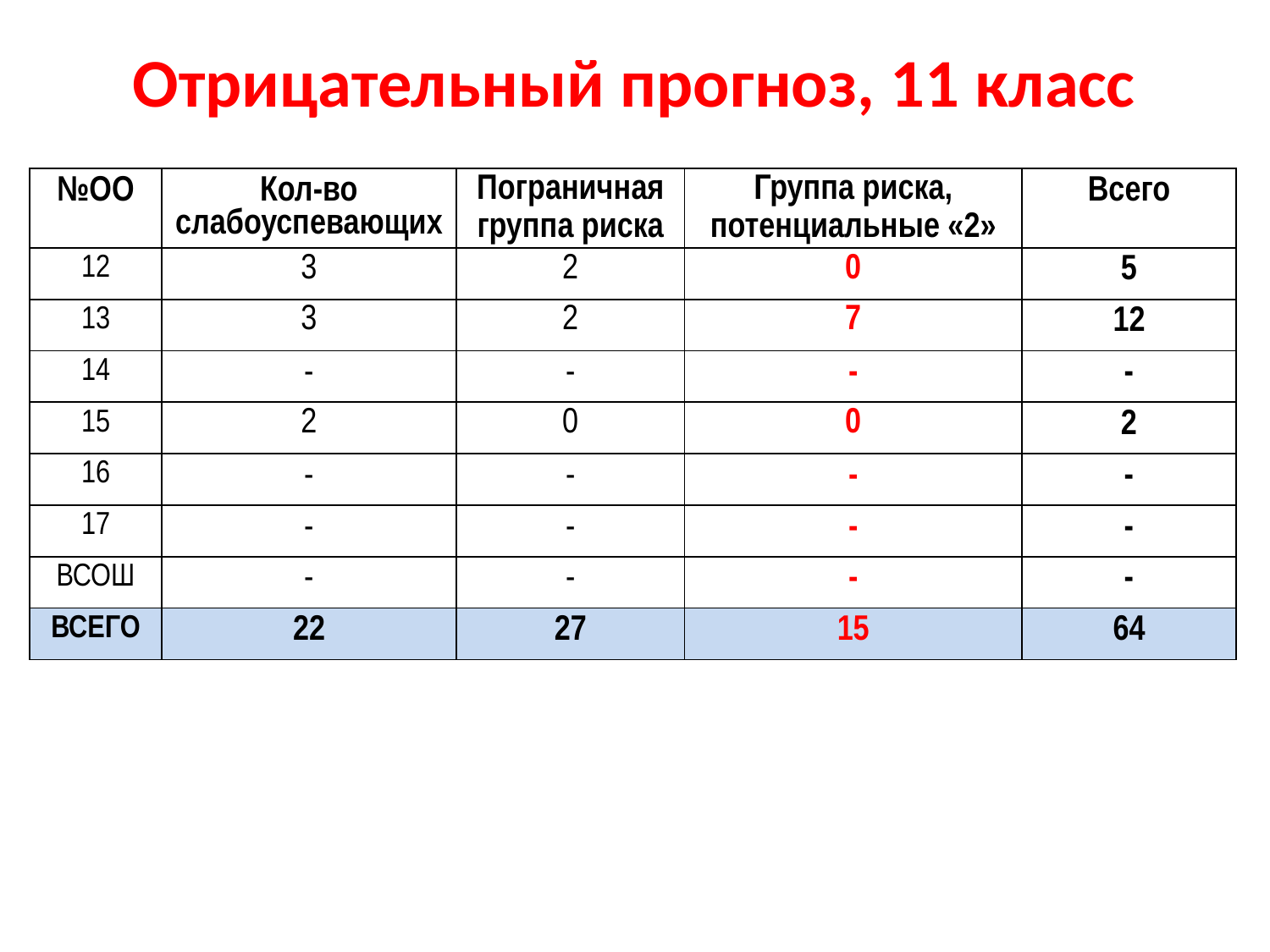

# Отрицательный прогноз, 11 класс
| №ОО | Кол-во слабоуспевающих | Пограничная группа риска | Группа риска, потенциальные «2» | Всего |
| --- | --- | --- | --- | --- |
| 12 | 3 | 2 | 0 | 5 |
| 13 | 3 | 2 | 7 | 12 |
| 14 | - | - | - | - |
| 15 | 2 | 0 | 0 | 2 |
| 16 | - | - | - | - |
| 17 | - | - | - | - |
| ВСОШ | - | - | - | - |
| ВСЕГО | 22 | 27 | 15 | 64 |